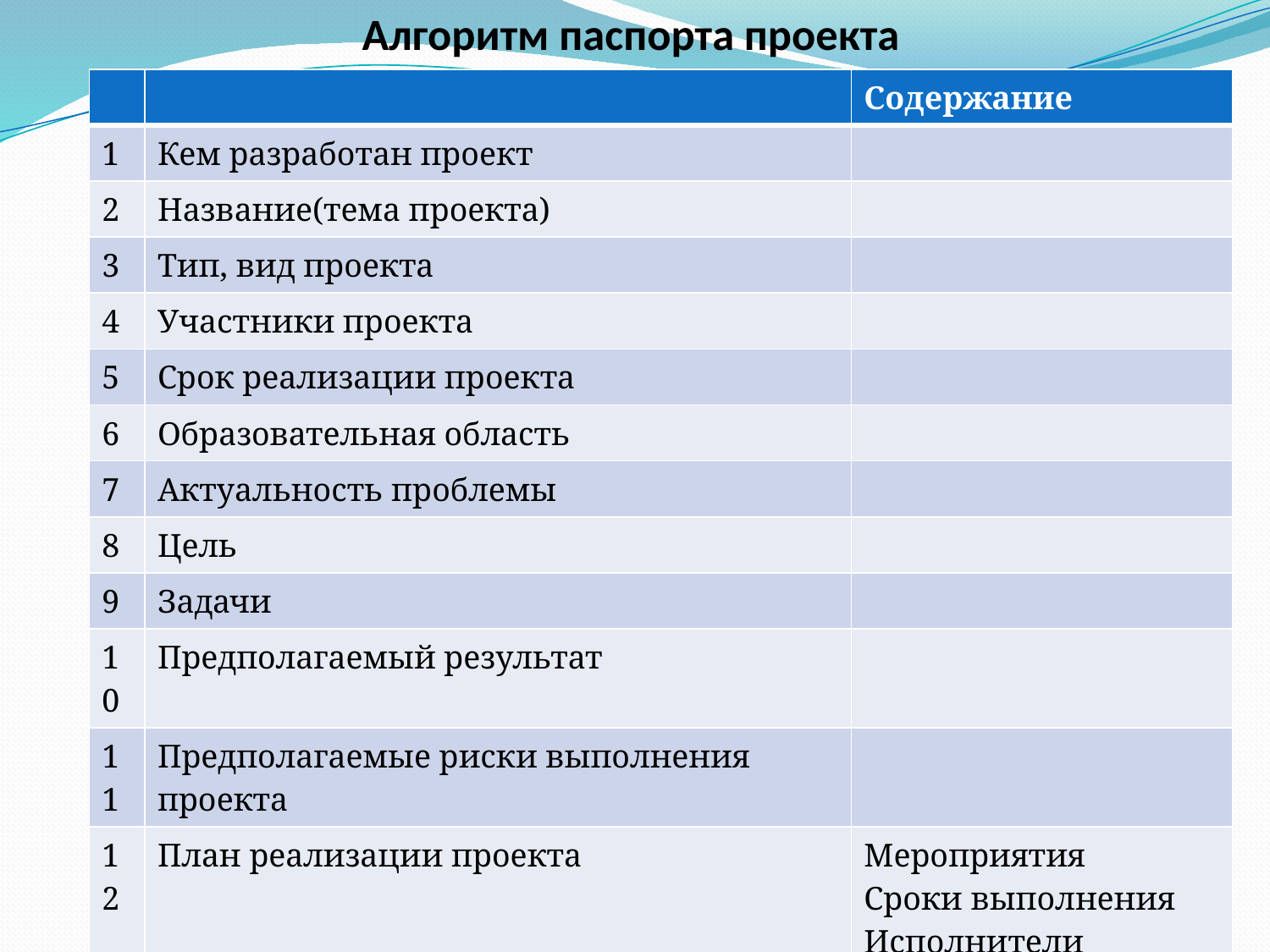

# Алгоритм паспорта проекта
|  |  | Содержание |
| --- | --- | --- |
| 1 | Кем разработан проект |  |
| 2 | Название(тема проекта) |  |
| 3 | Тип, вид проекта |  |
| 4 | Участники проекта |  |
| 5 | Срок реализации проекта |  |
| 6 | Образовательная область |  |
| 7 | Актуальность проблемы |  |
| 8 | Цель |  |
| 9 | Задачи |  |
| 10 | Предполагаемый результат |  |
| 11 | Предполагаемые риски выполнения проекта |  |
| 12 | План реализации проекта | Мероприятия Сроки выполнения Исполнители |
| 13 | Получение обратной связи от всех участников проекта |  |